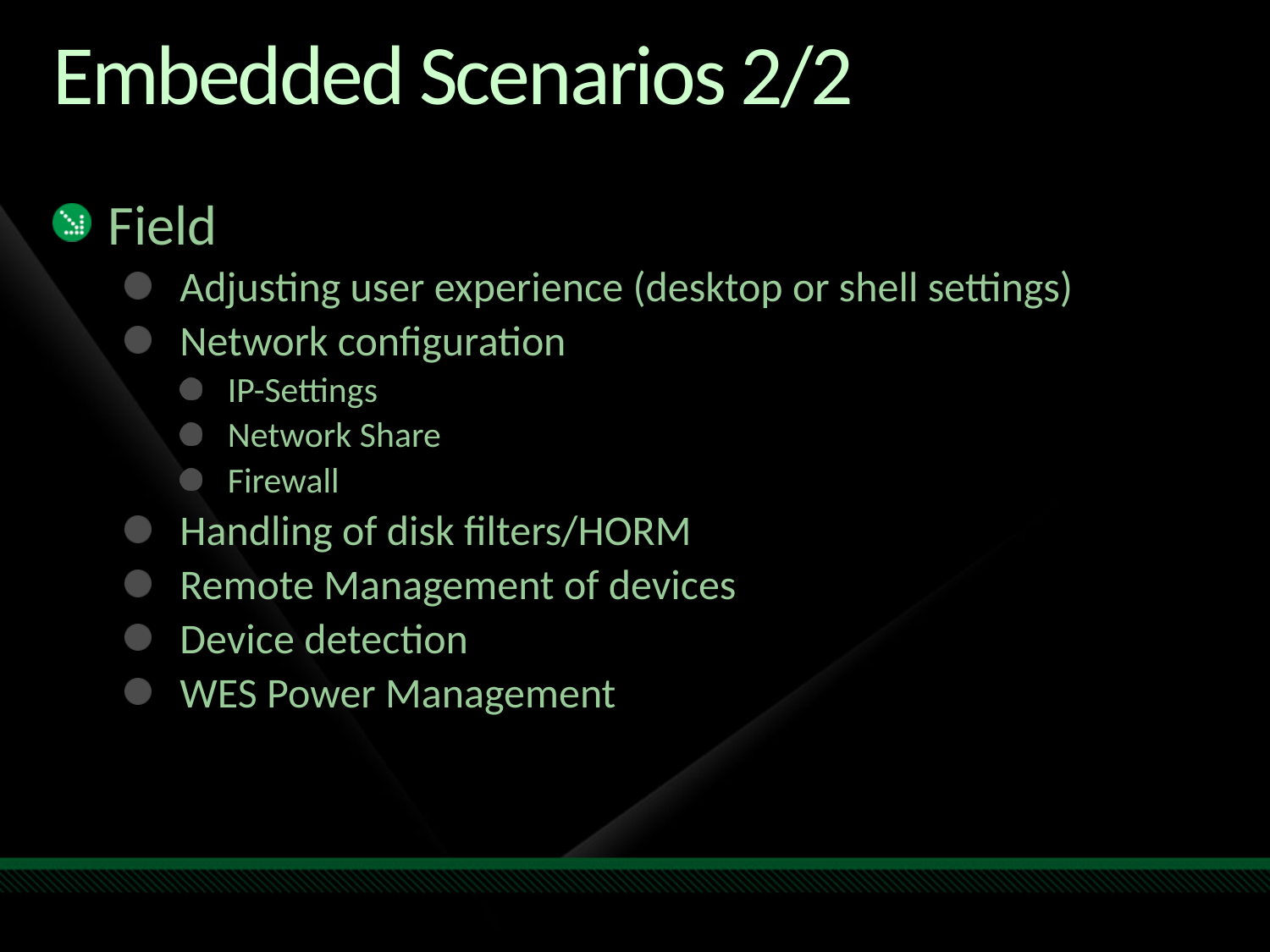

# Embedded Scenarios 2/2
Field
Adjusting user experience (desktop or shell settings)
Network configuration
IP-Settings
Network Share
Firewall
Handling of disk filters/HORM
Remote Management of devices
Device detection
WES Power Management